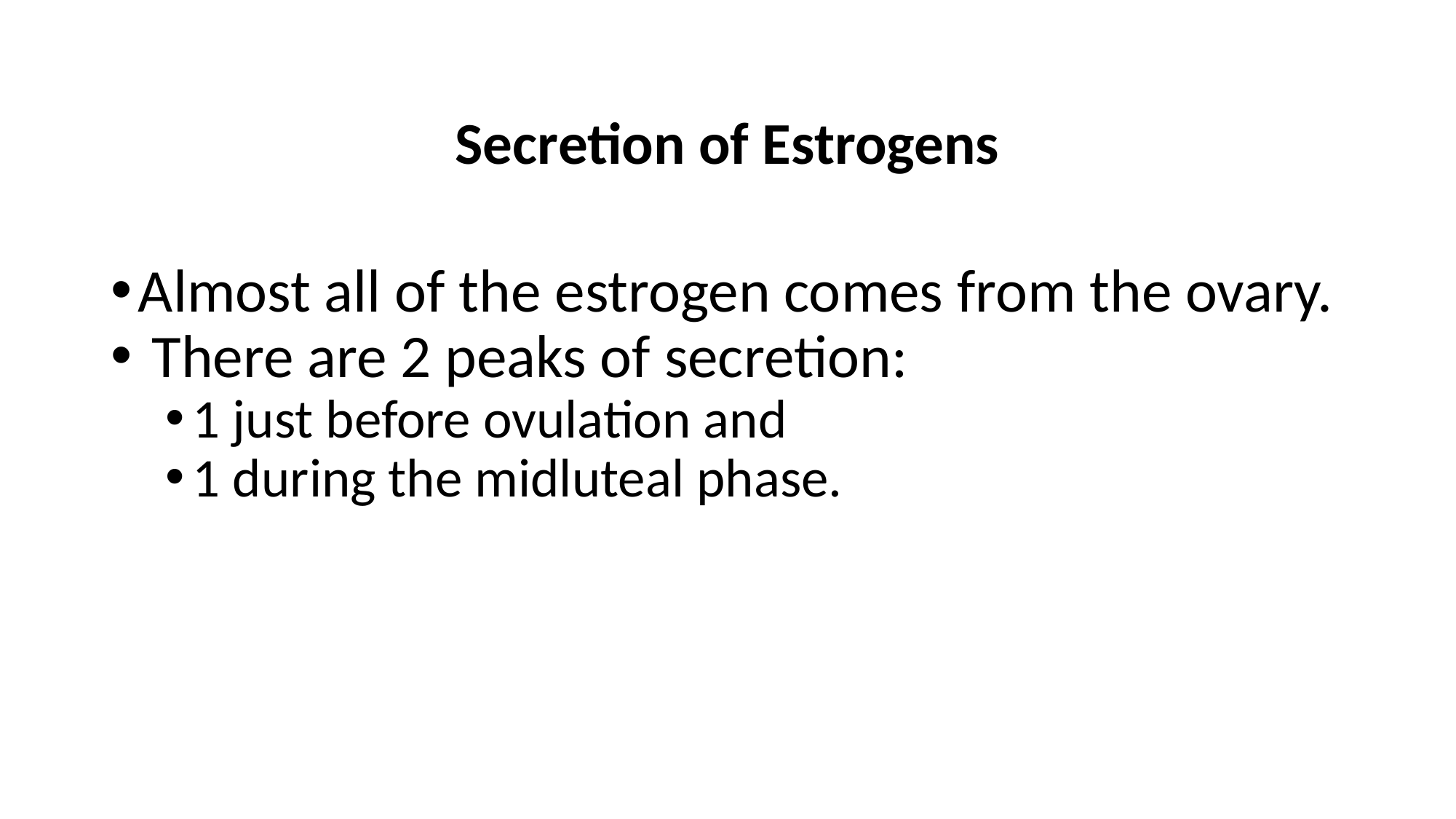

# Secretion of Estrogens
Almost all of the estrogen comes from the ovary.
 There are 2 peaks of secretion:
1 just before ovulation and
1 during the midluteal phase.